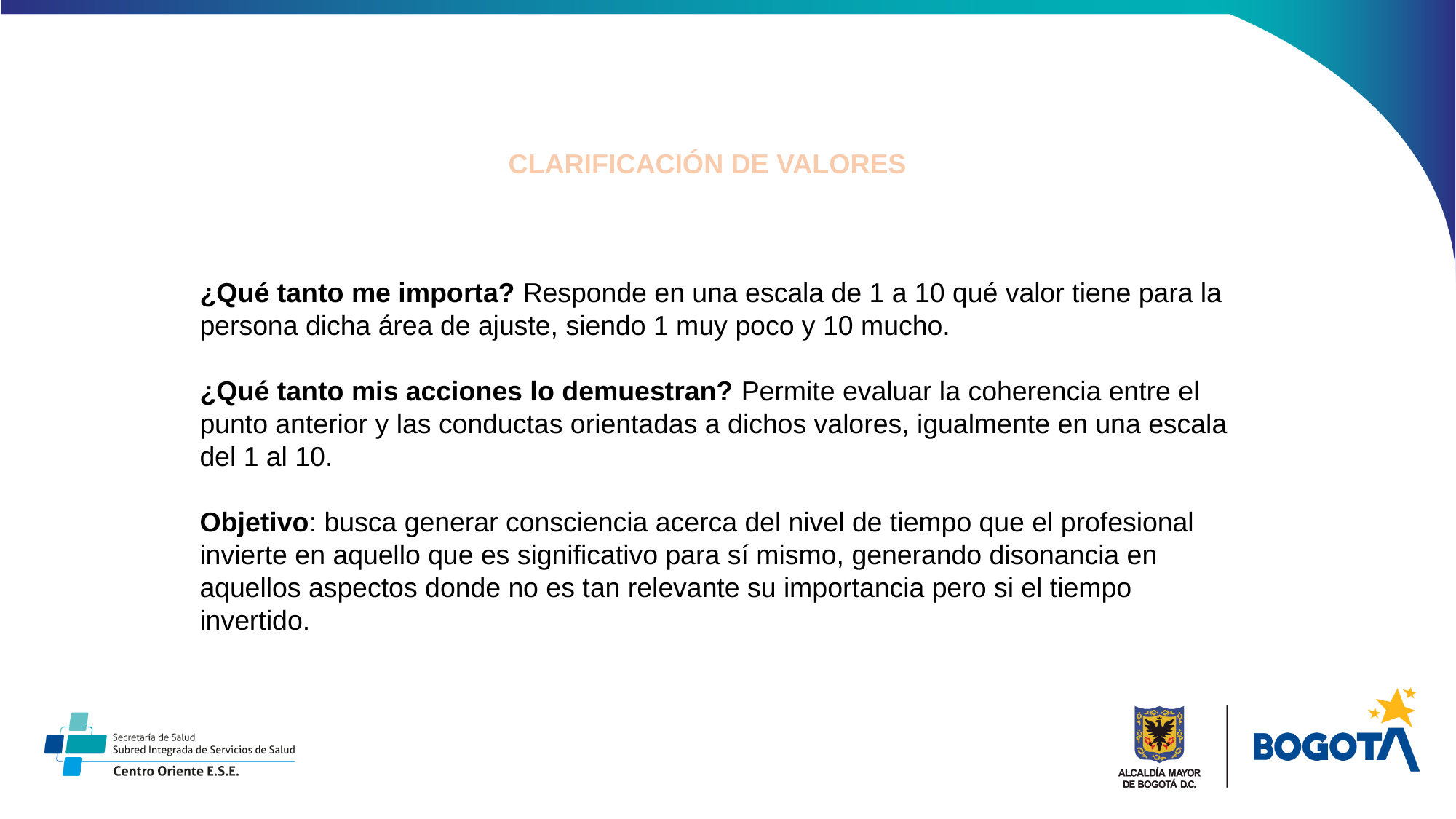

CLARIFICACIÓN DE VALORES
¿Qué tanto me importa? Responde en una escala de 1 a 10 qué valor tiene para la persona dicha área de ajuste, siendo 1 muy poco y 10 mucho.

¿Qué tanto mis acciones lo demuestran? Permite evaluar la coherencia entre el punto anterior y las conductas orientadas a dichos valores, igualmente en una escala del 1 al 10.

Objetivo: busca generar consciencia acerca del nivel de tiempo que el profesional invierte en aquello que es significativo para sí mismo, generando disonancia en aquellos aspectos donde no es tan relevante su importancia pero si el tiempo invertido.